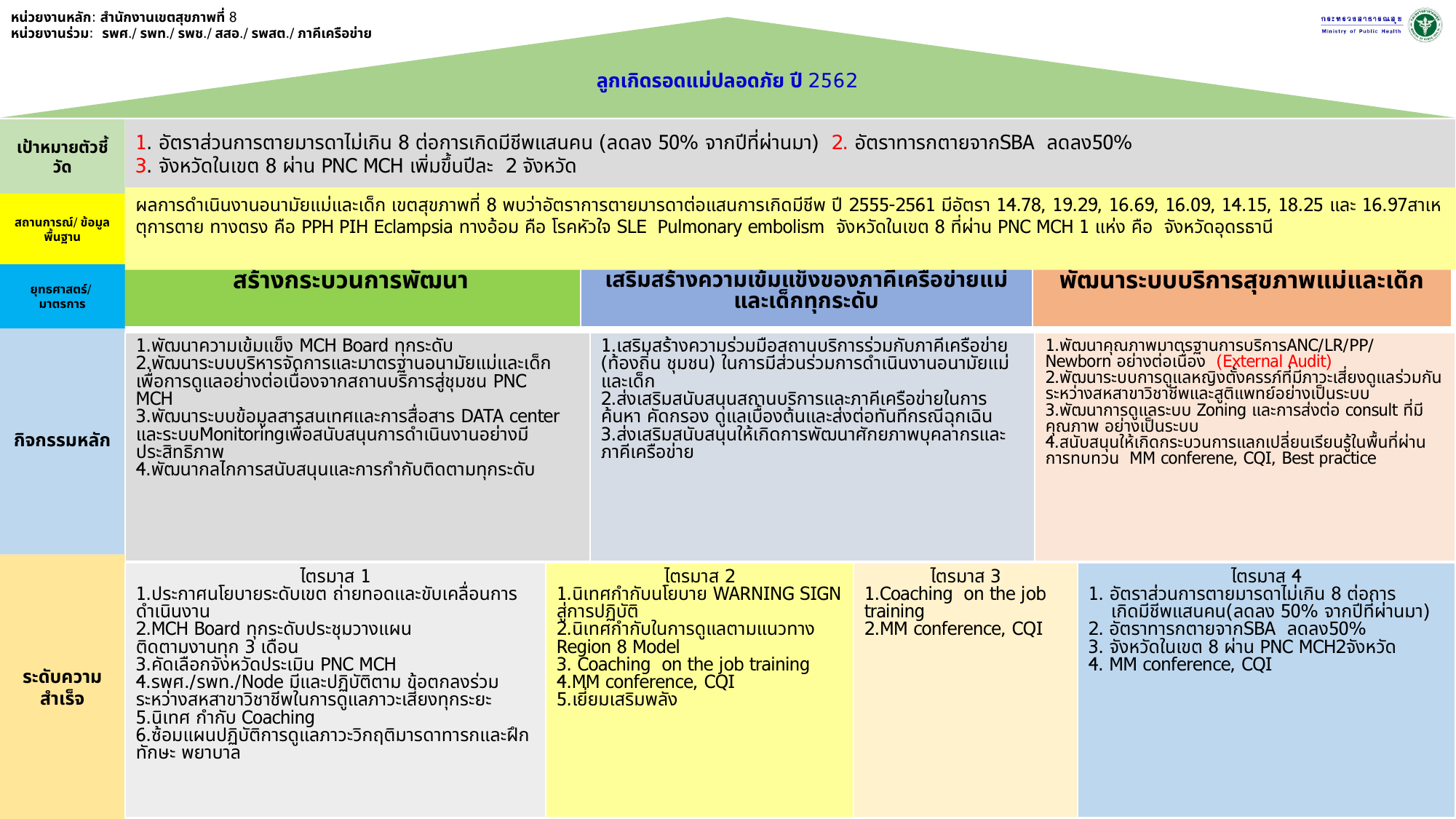

หน่วยงานหลัก: สำนักงานเขตสุขภาพที่ 8
หน่วยงานร่วม:  รพศ./รพท./รพช./สสอ./รพสต./ภาคีเครือข่าย

ลูกเกิดรอดแม่ปลอดภัย ปี 2562

1. อัตราส่วนการตายมารดาไม่เกิน 8 ต่อการเกิดมีชีพแสนคน (ลดลง 50% จากปีที่ผ่านมา)  2. อัตราทารกตายจากSBA  ลดลง50%
3. จังหวัดในเขต 8 ผ่าน PNC MCH เพิ่มขึ้นปีละ  2 จังหวัด
เป้าหมายตัวชี้วัด
สถานการณ์/ข้อมูลพื้นฐาน
ผลการดำเนินงานอนามัยแม่และเด็ก เขตสุขภาพที่ 8 พบว่าอัตราการตายมารดาต่อแสนการเกิดมีชีพ ปี 2555-2561 มีอัตรา 14.78, 19.29, 16.69, 16.09, 14.15, 18.25 และ 16.97สาเหตุการตาย ทางตรง คือ PPH PIH Eclampsia ทางอ้อม คือ โรคหัวใจ SLE  Pulmonary embolism  จังหวัดในเขต 8 ที่ผ่าน PNC MCH 1 แห่ง คือ  จังหวัดอุดรธานี
ยุทธศาสตร์/
มาตรการ
| สร้างกระบวนการพัฒนา | เสริมสร้างความเข้มแข็งของภาคีเครือข่ายแม่และเด็กทุกระดับ | พัฒนาระบบบริการสุขภาพแม่และเด็ก |
| --- | --- | --- |
กิจกรรมหลัก
| 1.พัฒนาความเข้มแข็ง MCH Board ทุกระดับ 2.พัฒนาระบบบริหารจัดการและมาตรฐานอนามัยแม่และเด็ก เพื่อการดูแลอย่างต่อเนื่องจากสถานบริการสู่ชุมชน PNC MCH 3.พัฒนาระบบข้อมูลสารสนเทศและการสื่อสาร DATA center และระบบMonitoringเพื่อสนับสนุนการดำเนินงานอย่างมี ประสิทธิภาพ 4.พัฒนากลไกการสนับสนุนและการกำกับติดตามทุกระดับ | 1.เสริมสร้างความร่วมมือสถานบริการร่วมกับภาคีเครือข่าย (ท้องถิ่น ชุมชน) ในการมีส่วนร่วมการดำเนินงานอนามัยแม่ และเด็ก 2.ส่งเสริมสนับสนุนสถานบริการและภาคีเครือข่ายในการ ค้นหา คัดกรอง ดูแลเบื้องต้นและส่งต่อทันทีกรณีฉุกเฉิน 3.ส่งเสริมสนับสนุนให้เกิดการพัฒนาศักยภาพบุคลากรและ ภาคีเครือข่าย | 1.พัฒนาคุณภาพมาตรฐานการบริการANC/LR/PP/ Newborn อย่างต่อเนื่อง (External Audit) 2.พัฒนาระบบการดูแลหญิงตั้งครรภ์ที่มีภาวะเสี่ยงดูแลร่วมกันระหว่างสหสาขาวิชาชีพและสูติแพทย์อย่างเป็นระบบ 3.พัฒนาการดูแลระบบ Zoning และการส่งต่อ consult ที่มีคุณภาพ อย่างเป็นระบบ 4.สนับสนุนให้เกิดกระบวนการแลกเปลี่ยนเรียนรู้ในพื้นที่ผ่านการทบทวน MM conferene, CQI, Best practice |
| --- | --- | --- |
ระดับความ
สำเร็จ
| ไตรมาส 1 1.ประกาศนโยบายระดับเขต ถ่ายทอดและขับเคลื่อนการดำเนินงาน 2.MCH Board ทุกระดับประชุมวางแผน ติดตามงานทุก 3 เดือน 3.คัดเลือกจังหวัดประเมิน PNC MCH 4.รพศ./รพท./Node มีและปฏิบัติตาม ข้อตกลงร่วมระหว่างสหสาขาวิชาชีพในการดูแลภาวะเสี่ยงทุกระยะ 5.นิเทศ กำกับ Coaching 6.ซ้อมแผนปฏิบัติการดูแลภาวะวิกฤติมารดาทารกและฝึกทักษะ พยาบาล | ไตรมาส 2 1.นิเทศกำกับนโยบาย WARNING SIGN สู่การปฏิบัติ 2.นิเทศกำกับในการดูแลตามแนวทาง Region 8 Model 3. Coaching on the job training 4.MM conference, CQI 5.เยี่ยมเสริมพลัง | ไตรมาส 3 1.Coaching on the job training 2.MM conference, CQI | ไตรมาส 4 1. อัตราส่วนการตายมารดาไม่เกิน 8 ต่อการ เกิดมีชีพแสนคน(ลดลง 50% จากปีที่ผ่านมา) 2. อัตราทารกตายจากSBA ลดลง50% 3. จังหวัดในเขต 8 ผ่าน PNC MCH2จังหวัด 4. MM conference, CQI |
| --- | --- | --- | --- |